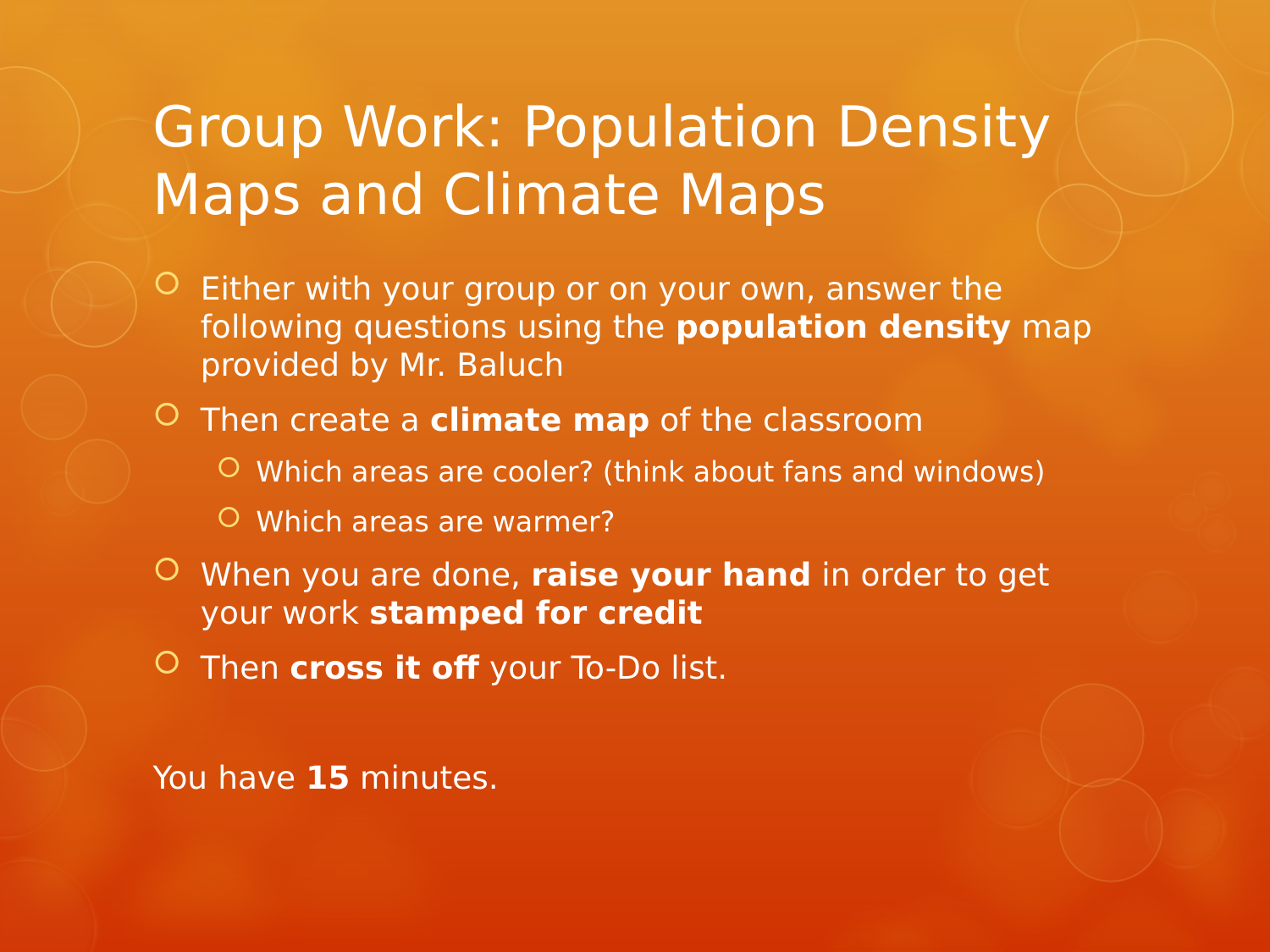

# Group Work: Population Density Maps and Climate Maps
Either with your group or on your own, answer the following questions using the population density map provided by Mr. Baluch
Then create a climate map of the classroom
Which areas are cooler? (think about fans and windows)
Which areas are warmer?
When you are done, raise your hand in order to get your work stamped for credit
Then cross it off your To-Do list.

You have 15 minutes.